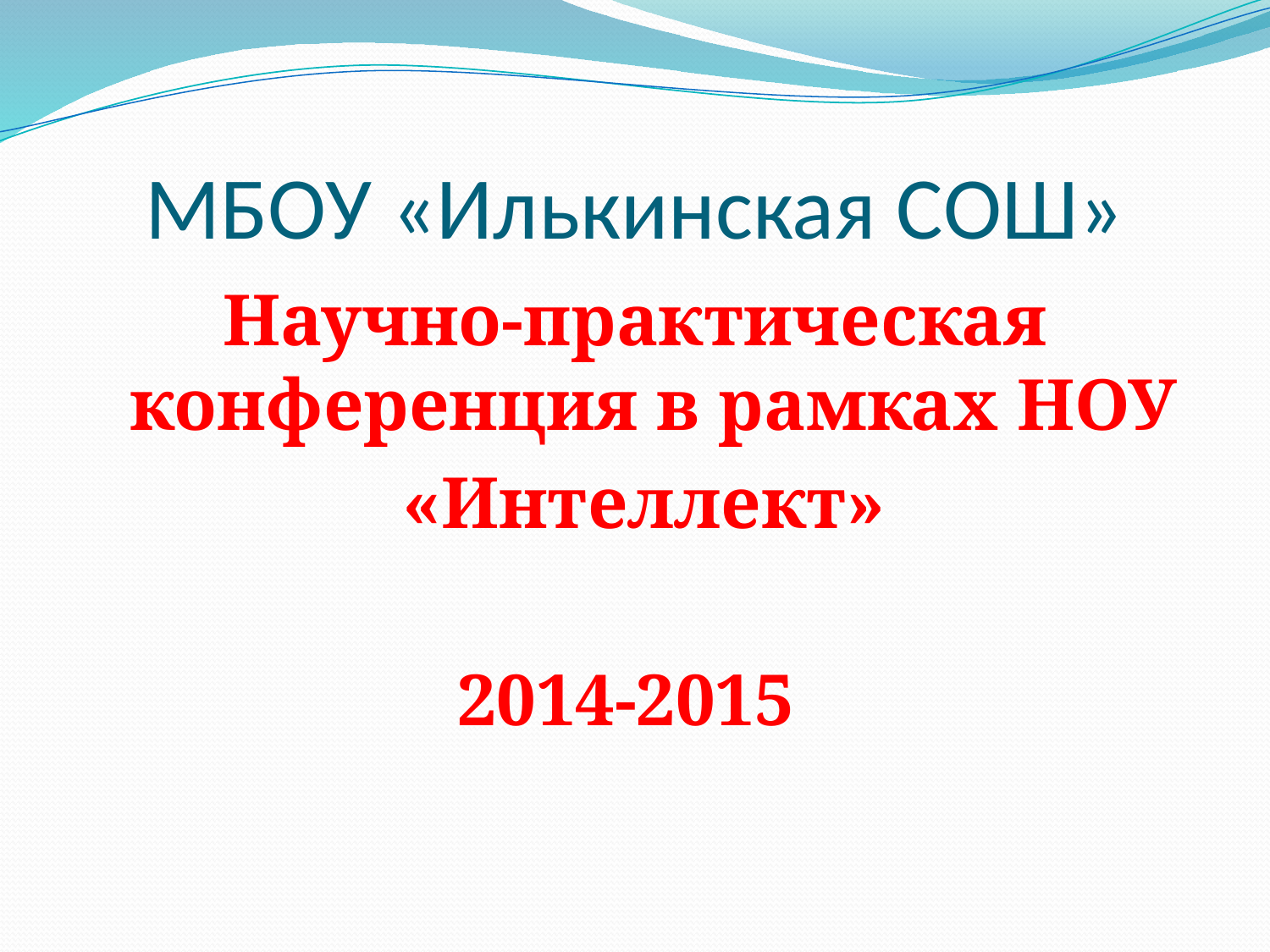

# МБОУ «Илькинская СОШ»
Научно-практическая конференция в рамках НОУ
 «Интеллект»

2014-2015